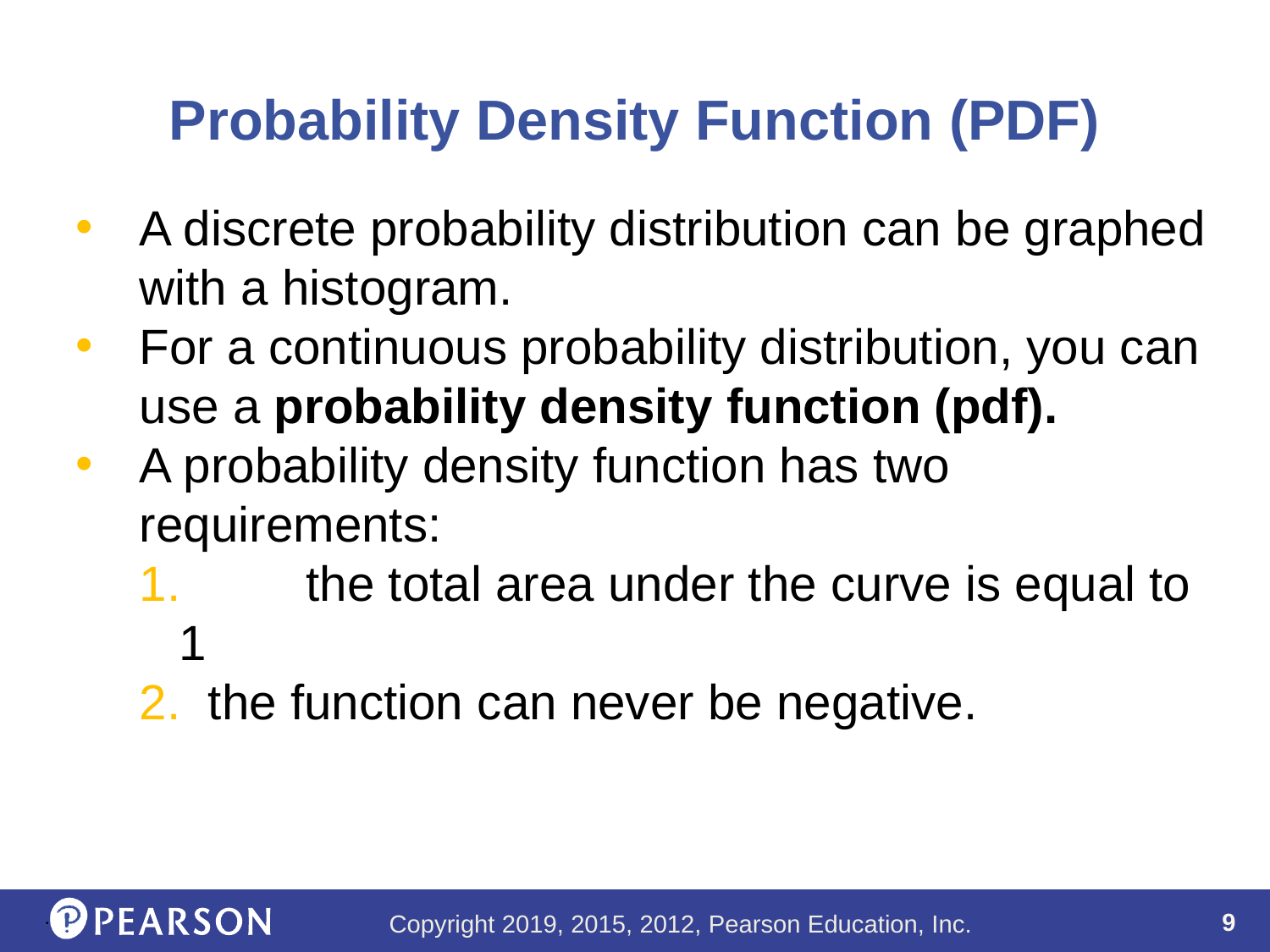

# Probability Density Function (PDF)
A discrete probability distribution can be graphed with a histogram.
For a continuous probability distribution, you can use a probability density function (pdf).
A probability density function has two requirements:
	the total area under the curve is equal to 1
  the function can never be negative.
.